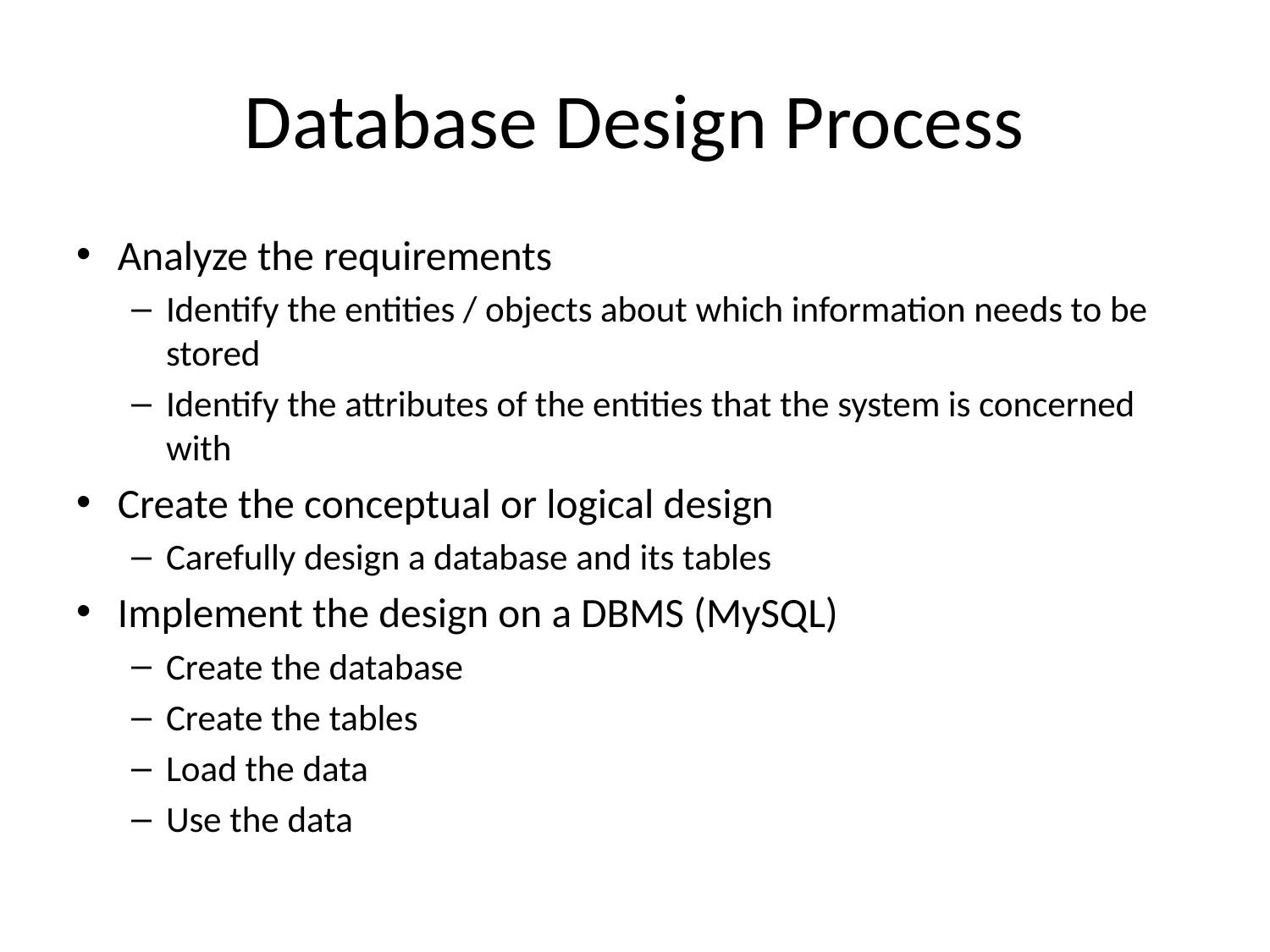

# Database Design Process
Analyze the requirements
Identify the entities / objects about which information needs to be stored
Identify the attributes of the entities that the system is concerned with
Create the conceptual or logical design
Carefully design a database and its tables
Implement the design on a DBMS (MySQL)
Create the database
Create the tables
Load the data
Use the data